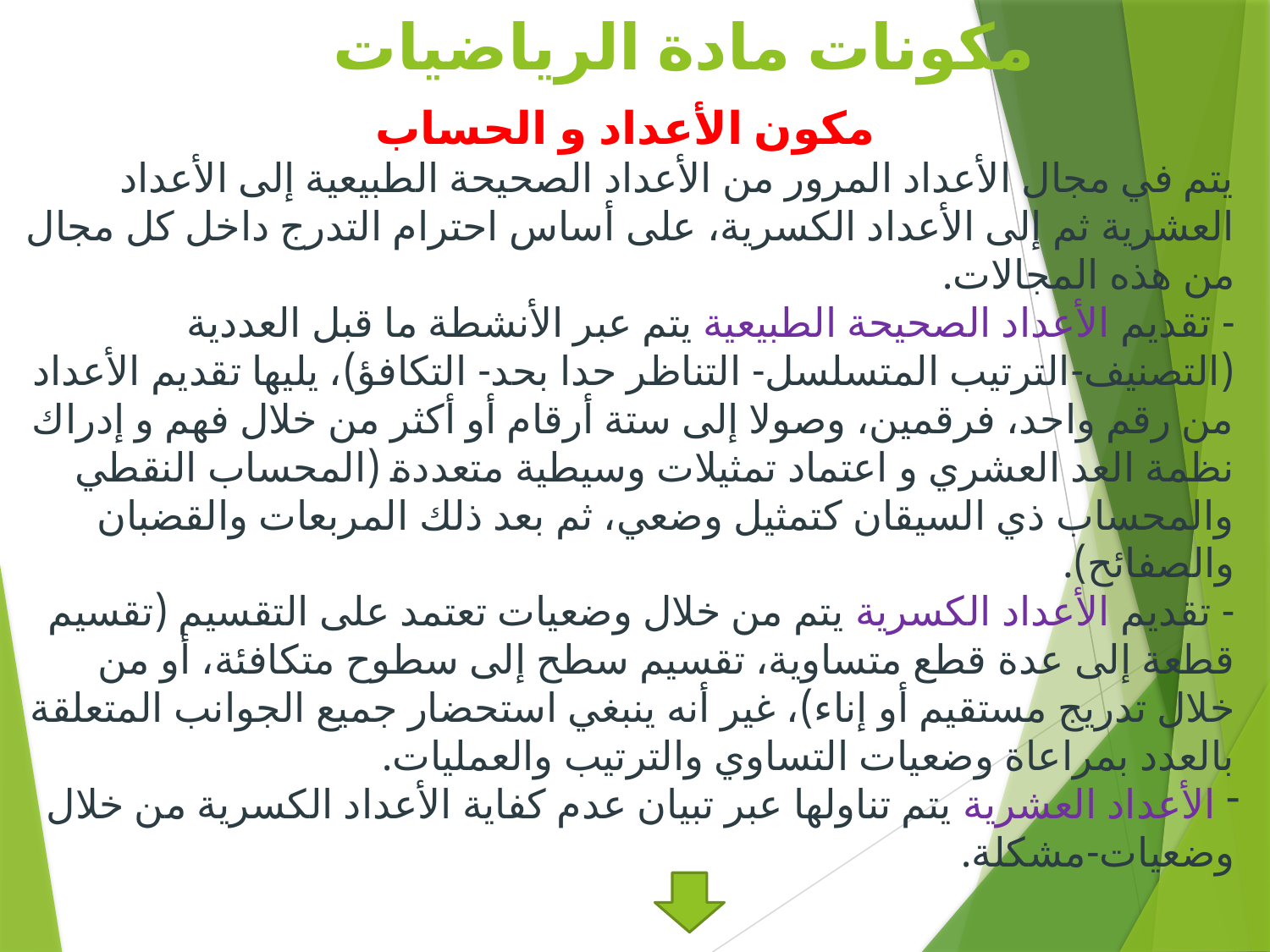

# مكونات مادة الرياضيات
مكون الأعداد و الحساب
يتم في مجال الأعداد المرور من الأعداد الصحيحة الطبيعية إلى الأعداد العشرية ثم إلى الأعداد الكسرية، على أساس احترام التدرج داخل كل مجال من هذه المجالات.
- تقديم الأعداد الصحيحة الطبيعية يتم عبر الأنشطة ما قبل العددية (التصنيف-الترتيب المتسلسل- التناظر حدا بحد- التكافؤ)، يليها تقديم الأعداد من رقم واحد، فرقمين، وصولا إلى ستة أرقام أو أكثر من خلال فهم و إدراك نظمة العد العشري و اعتماد تمثيلات وسيطية متعددة (المحساب النقطي والمحساب ذي السيقان كتمثيل وضعي، ثم بعد ذلك المربعات والقضبان والصفائح).
- تقديم الأعداد الكسرية يتم من خلال وضعيات تعتمد على التقسيم (تقسيم قطعة إلى عدة قطع متساوية، تقسيم سطح إلى سطوح متكافئة، أو من خلال تدريج مستقيم أو إناء)، غير أنه ينبغي استحضار جميع الجوانب المتعلقة بالعدد بمراعاة وضعيات التساوي والترتيب والعمليات.
 الأعداد العشرية يتم تناولها عبر تبيان عدم كفاية الأعداد الكسرية من خلال وضعيات-مشكلة.